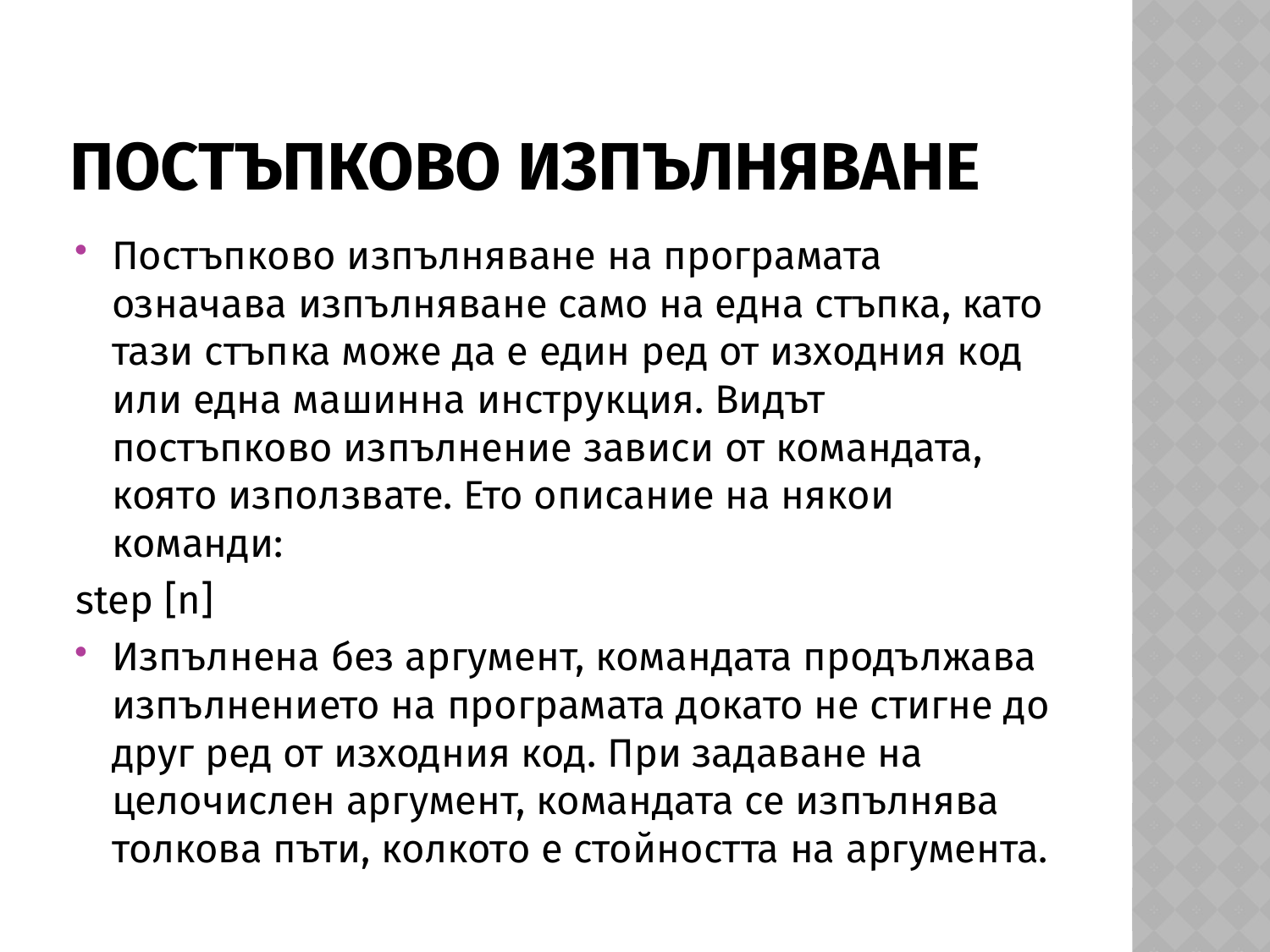

# Постъпково изпълняване
Постъпково изпълняване на програмата означава изпълняване само на една стъпка, като тази стъпка може да е един ред от изходния код или една машинна инструкция. Видът постъпково изпълнение зависи от командата, която използвате. Ето описание на някои команди:
step [n]
Изпълнена без аргумент, командата продължава изпълнението на програмата докато не стигне до друг ред от изходния код. При задаване на целочислен аргумент, командата се изпълнява толкова пъти, колкото е стойността на аргумента.